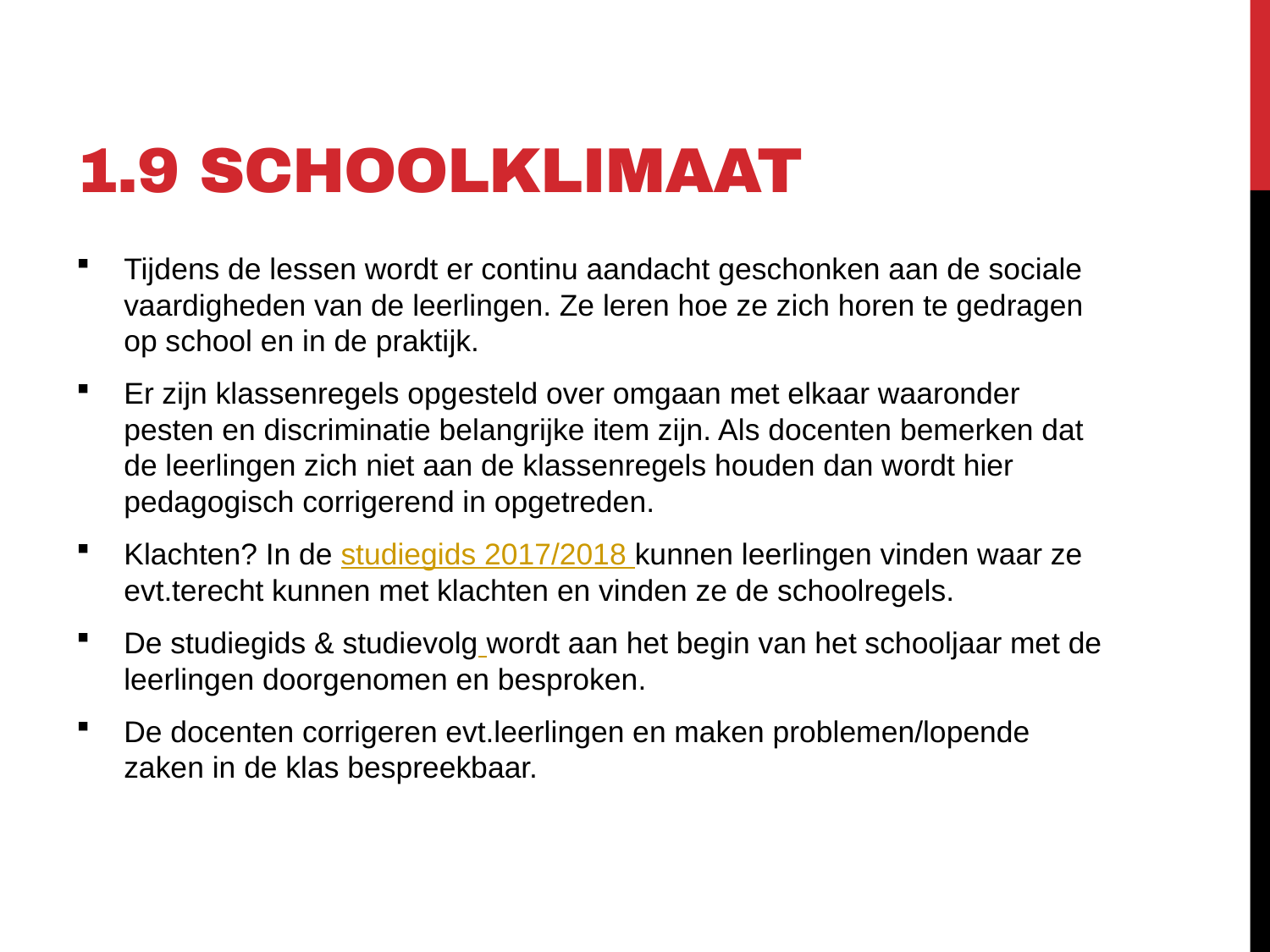

# 1.9 schoolklimaat
Tijdens de lessen wordt er continu aandacht geschonken aan de sociale vaardigheden van de leerlingen. Ze leren hoe ze zich horen te gedragen op school en in de praktijk.
Er zijn klassenregels opgesteld over omgaan met elkaar waaronder pesten en discriminatie belangrijke item zijn. Als docenten bemerken dat de leerlingen zich niet aan de klassenregels houden dan wordt hier pedagogisch corrigerend in opgetreden.
Klachten? In de studiegids 2017/2018 kunnen leerlingen vinden waar ze evt.terecht kunnen met klachten en vinden ze de schoolregels.
De studiegids & studievolg wordt aan het begin van het schooljaar met de leerlingen doorgenomen en besproken.
De docenten corrigeren evt.leerlingen en maken problemen/lopende zaken in de klas bespreekbaar.